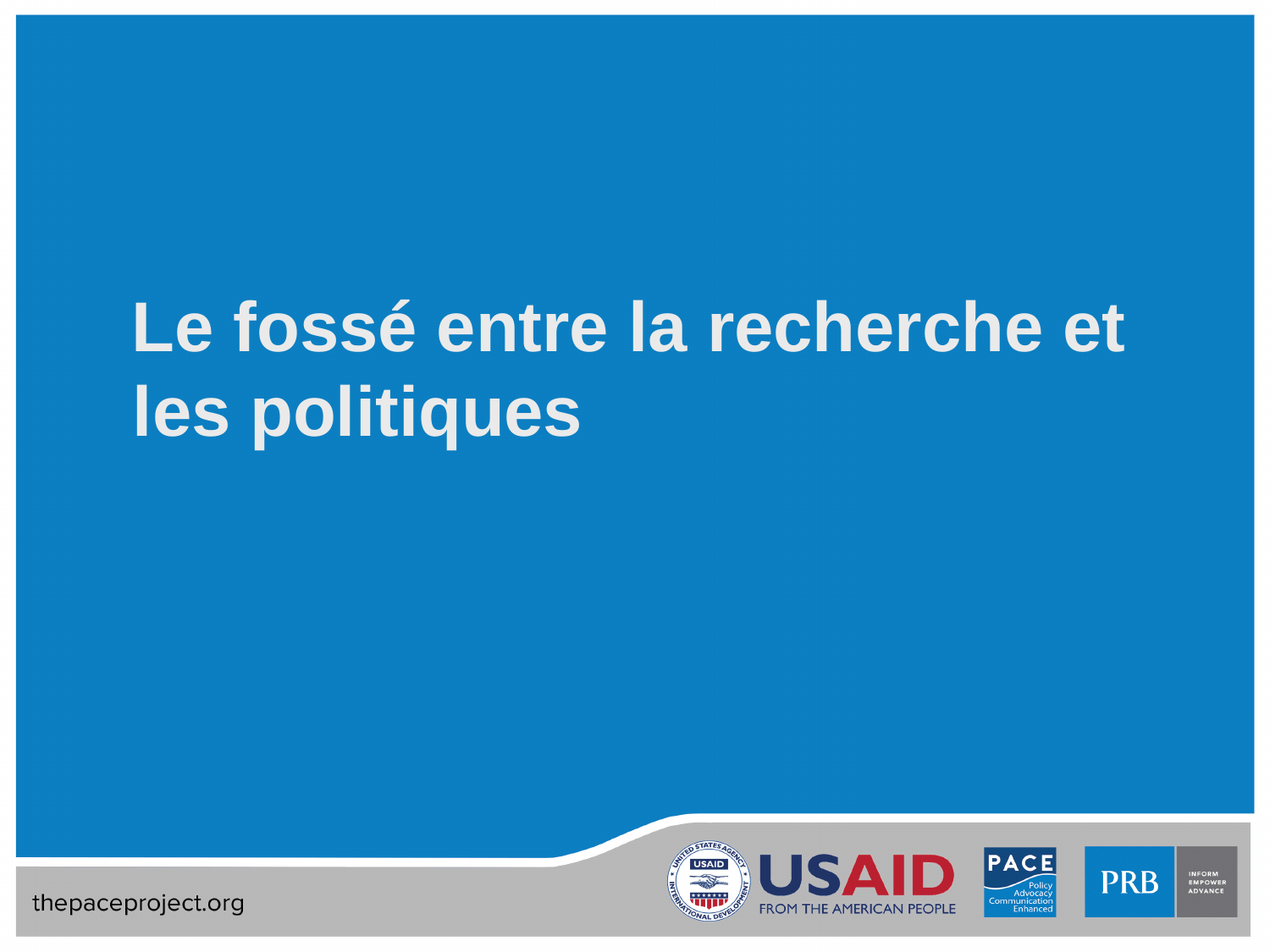

Le fossé entre la recherche et les politiques